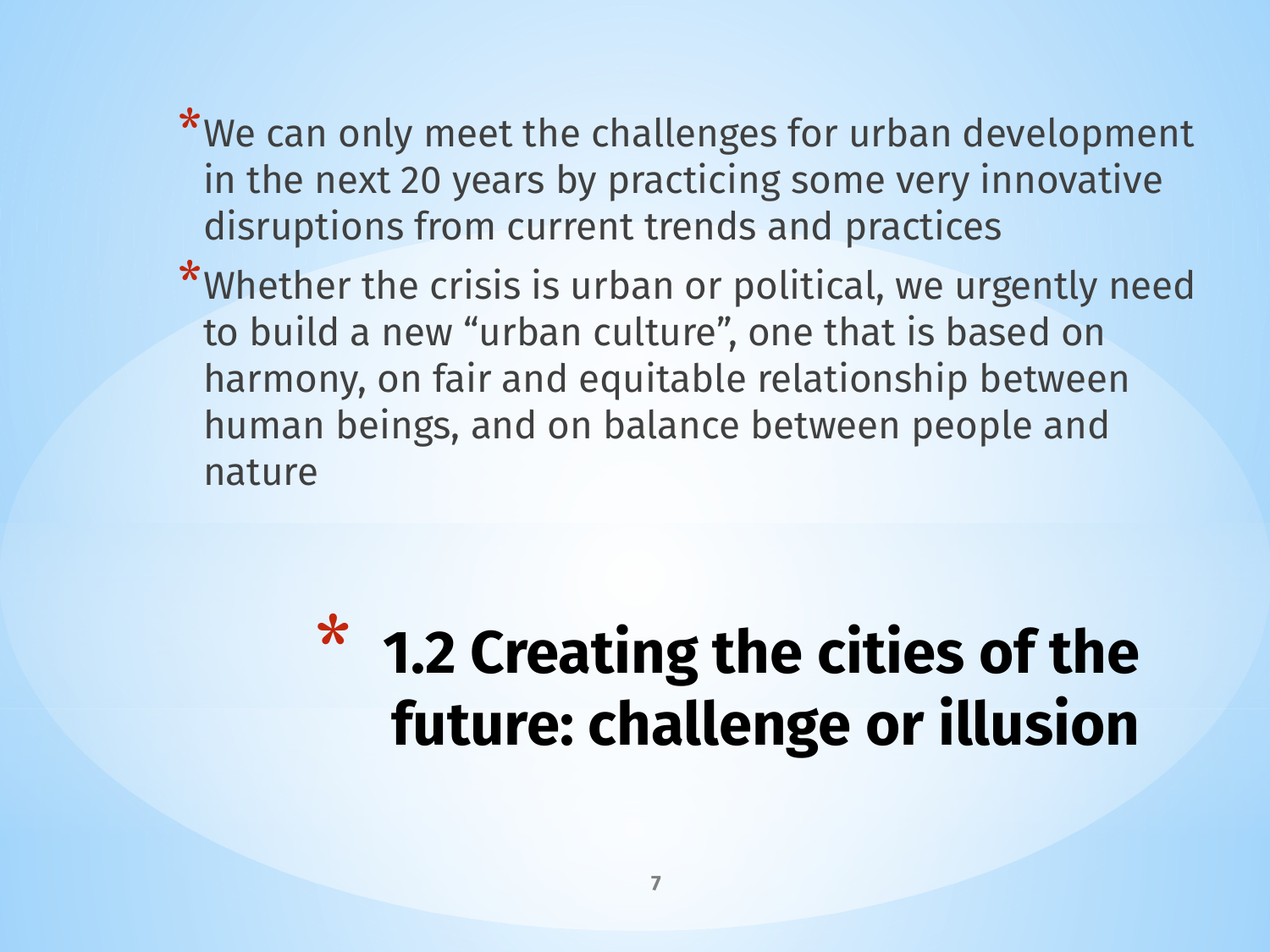

We can only meet the challenges for urban development in the next 20 years by practicing some very innovative disruptions from current trends and practices
Whether the crisis is urban or political, we urgently need to build a new “urban culture”, one that is based on harmony, on fair and equitable relationship between human beings, and on balance between people and nature
# 1.2 Creating the cities of the future: challenge or illusion
7